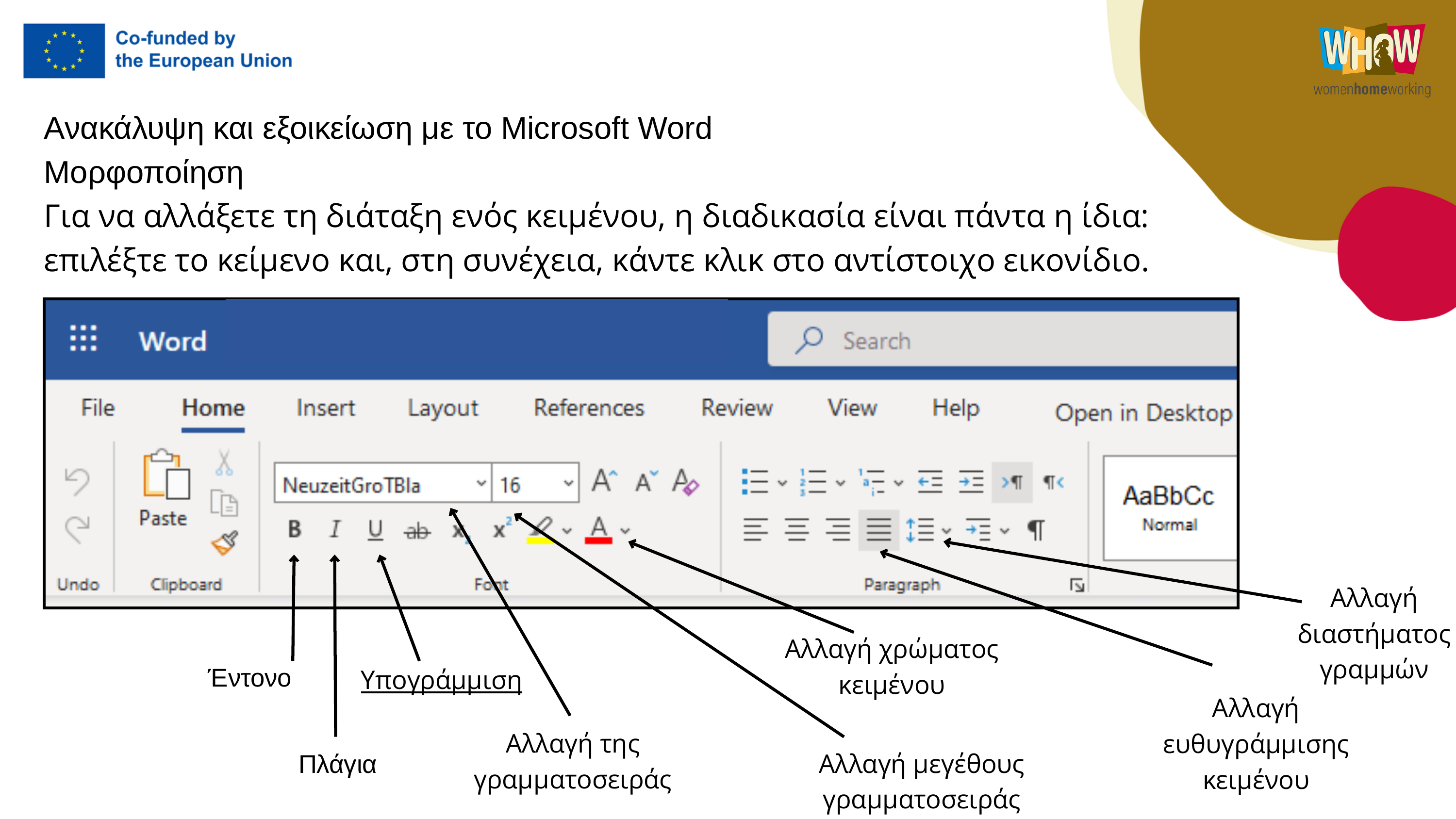

Ανακάλυψη και εξοικείωση με το Microsoft Word
Μορφοποίηση
Για να αλλάξετε τη διάταξη ενός κειμένου, η διαδικασία είναι πάντα η ίδια: επιλέξτε το κείμενο και, στη συνέχεια, κάντε κλικ στο αντίστοιχο εικονίδιο.

Αλλαγή διαστήματος γραμμών
Αλλαγή χρώματος κειμένου
Έντονο
Υπογράμμιση
Αλλαγή ευθυγράμμισης κειμένου
Αλλαγή της γραμματοσειράς
Πλάγια
Αλλαγή μεγέθους γραμματοσειράς